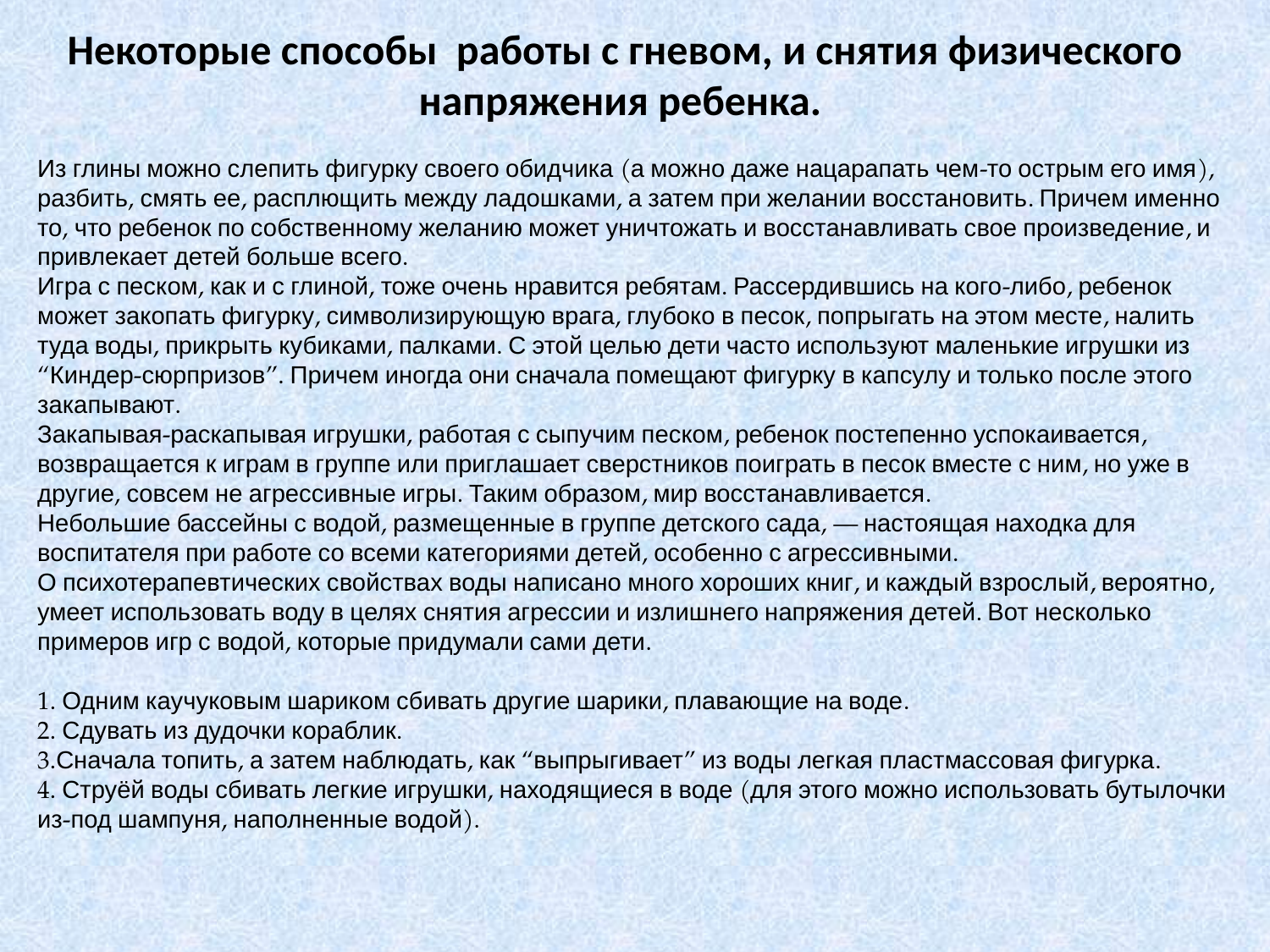

Некоторые способы  работы с гневом, и снятия физического напряжения ребенка.
Из глины можно слепить фигурку своего обидчика (а можно даже нацарапать чем-то острым его имя), разбить, смять ее, расплющить между ладошками, а затем при желании восстановить. Причем именно то, что ребенок по собственному желанию может уничтожать и восстанавливать свое произведение, и привлекает детей больше всего.
Игра с песком, как и с глиной, тоже очень нравится ребятам. Рассердившись на кого-либо, ребенок может закопать фигурку, символизирующую врага, глубоко в песок, попрыгать на этом месте, налить туда воды, прикрыть кубиками, палками. С этой целью дети часто используют маленькие игрушки из “Киндер-сюрпризов”. Причем иногда они сначала помещают фигурку в капсулу и только после этого закапывают.
Закапывая-раскапывая игрушки, работая с сыпучим песком, ребенок постепенно успокаивается, возвращается к играм в группе или приглашает сверстников поиграть в песок вместе с ним, но уже в другие, совсем не агрессивные игры. Таким образом, мир восстанавливается.
Небольшие бассейны с водой, размещенные в группе детского сада, — настоящая находка для воспитателя при работе со всеми категориями детей, особенно с агрессивными.
О психотерапевтических свойствах воды написано много хороших книг, и каждый взрослый, вероятно, умеет использовать воду в целях снятия агрессии и излишнего напряжения детей. Вот несколько примеров игр с водой, которые придумали сами дети.

1. Одним каучуковым шариком сбивать другие шарики, плавающие на воде.
2. Сдувать из дудочки кораблик.
3.Сначала топить, а затем наблюдать, как “выпрыгивает” из воды легкая пластмассовая фигурка.
4. Струёй воды сбивать легкие игрушки, находящиеся в воде (для этого можно использовать бутылочки из-под шампуня, наполненные водой).